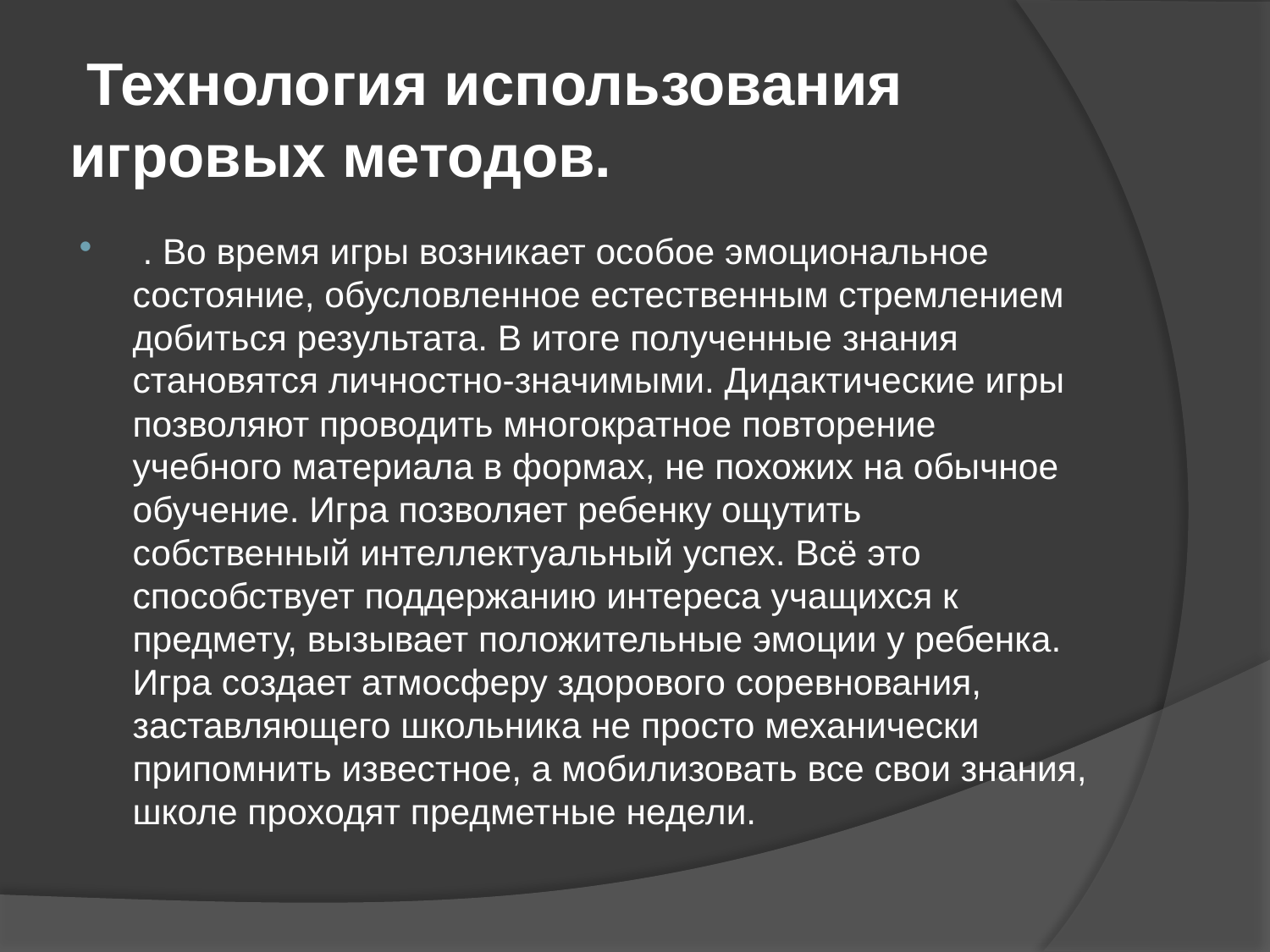

# Технология использования игровых методов.
 . Во время игры возникает особое эмоциональное состояние, обусловленное естественным стремлением добиться результата. В итоге полученные знания становятся личностно-значимыми. Дидактические игры позволяют проводить многократное повторение учебного материала в формах, не похожих на обычное обучение. Игра позволяет ребенку ощутить собственный интеллектуальный успех. Всё это способствует поддержанию интереса учащихся к предмету, вызывает положительные эмоции у ребенка. Игра создает атмосферу здорового соревнования, заставляющего школьника не просто механически припомнить известное, а мобилизовать все свои знания, школе проходят предметные недели.